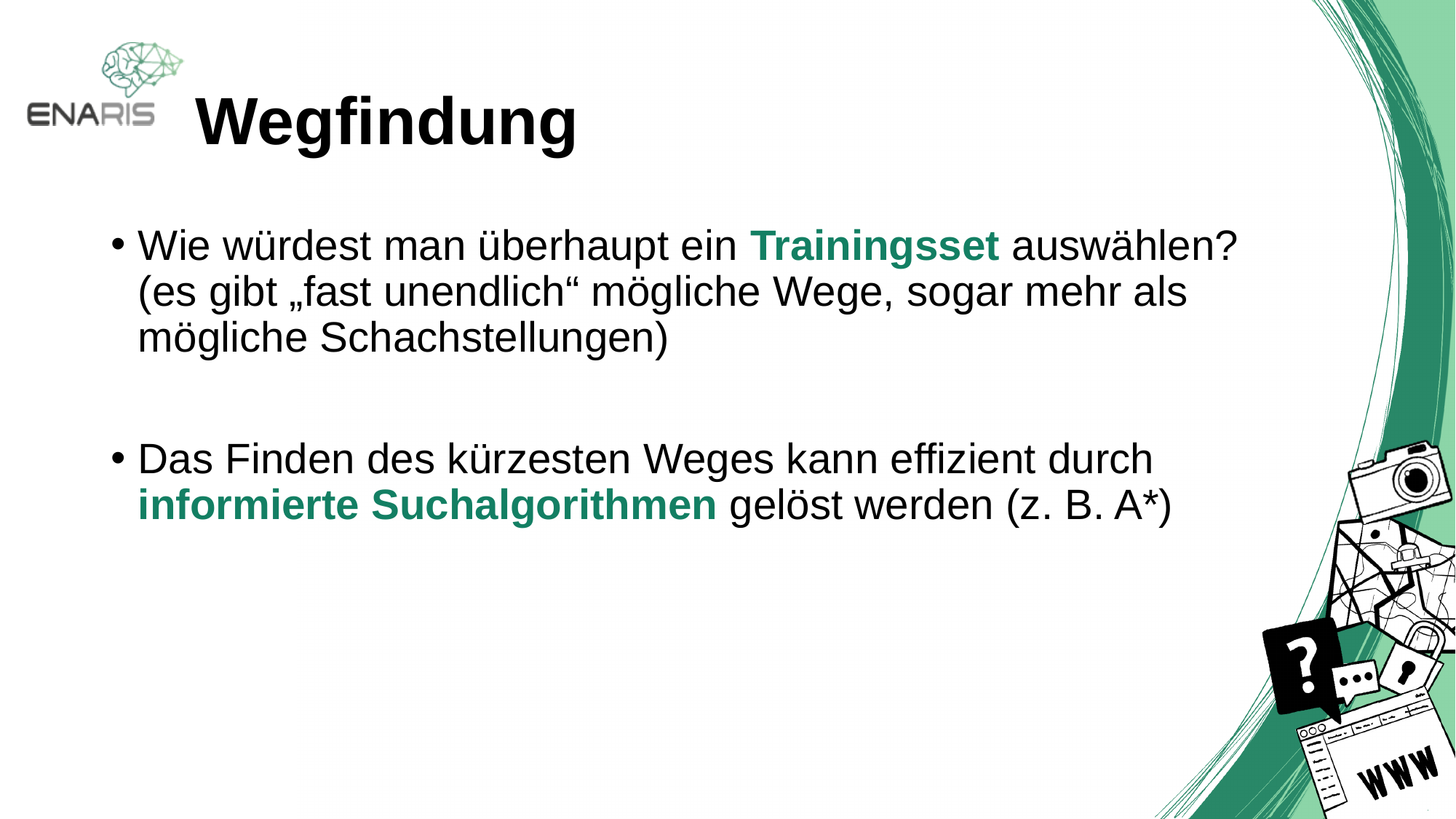

# Wegfindung
Wie würdest man überhaupt ein Trainingsset auswählen? (es gibt „fast unendlich“ mögliche Wege, sogar mehr als mögliche Schachstellungen)

Das Finden des kürzesten Weges kann effizient durch informierte Suchalgorithmen gelöst werden (z. B. A*)